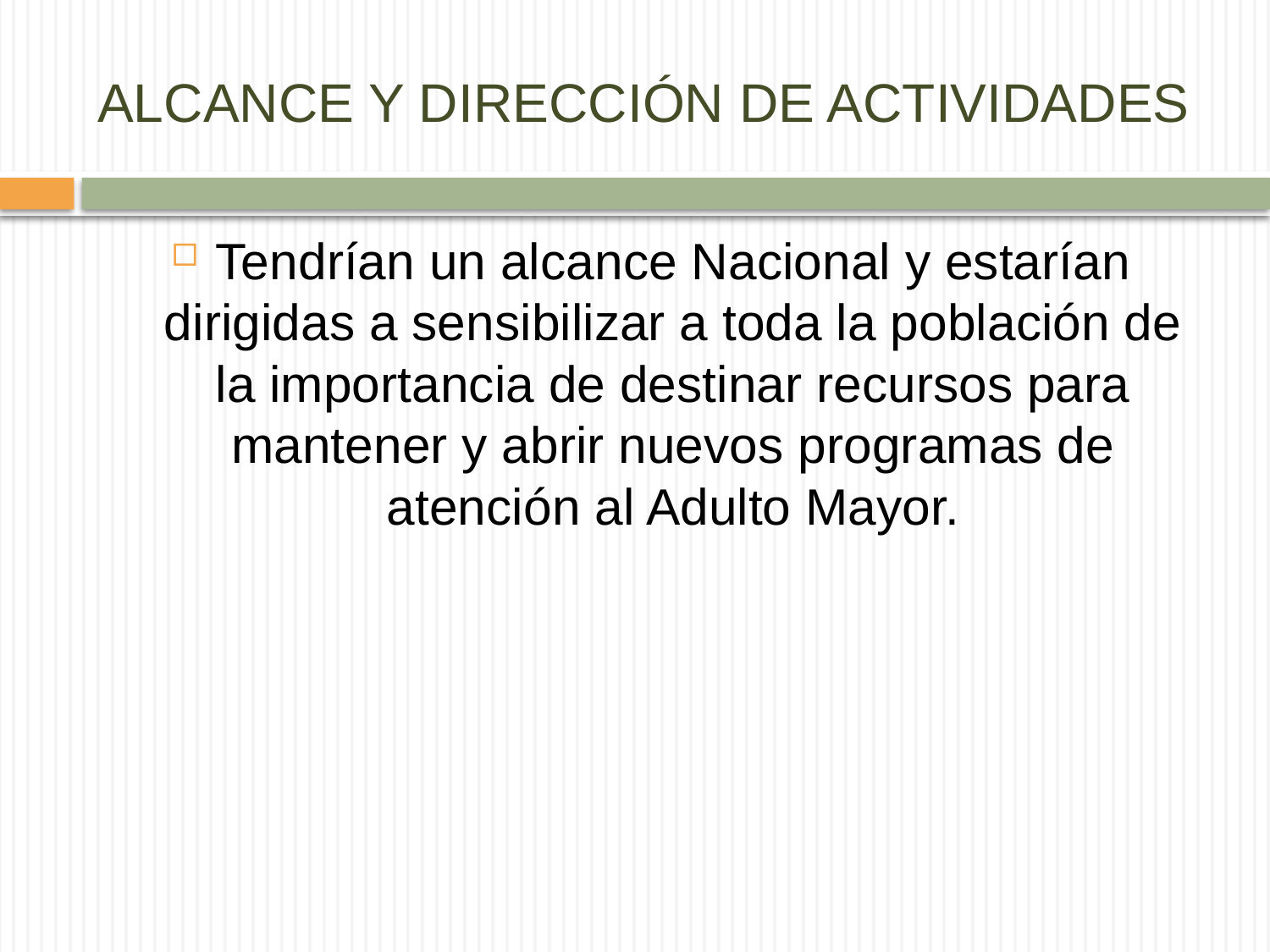

# ALCANCE Y DIRECCIÓN DE ACTIVIDADES
Tendrían un alcance Nacional y estarían dirigidas a sensibilizar a toda la población de la importancia de destinar recursos para mantener y abrir nuevos programas de atención al Adulto Mayor.